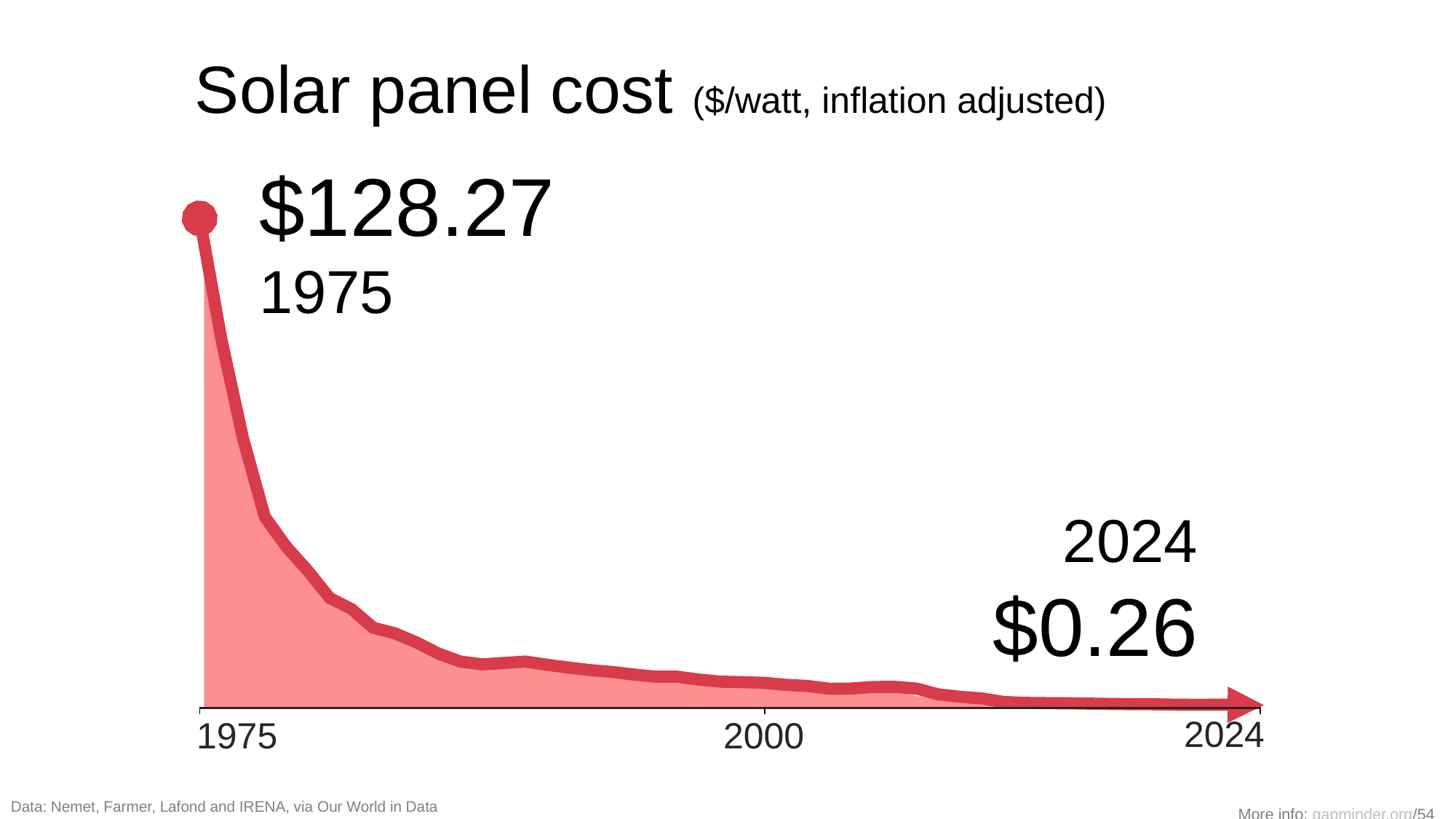

Solar panel cost ($/watt, inflation adjusted)

$128.27
1975

2024
$0.26
2024
1975
2000

Data: Nemet, Farmer, Lafond and IRENA, via Our World in Data
More info: gapminder.org/54